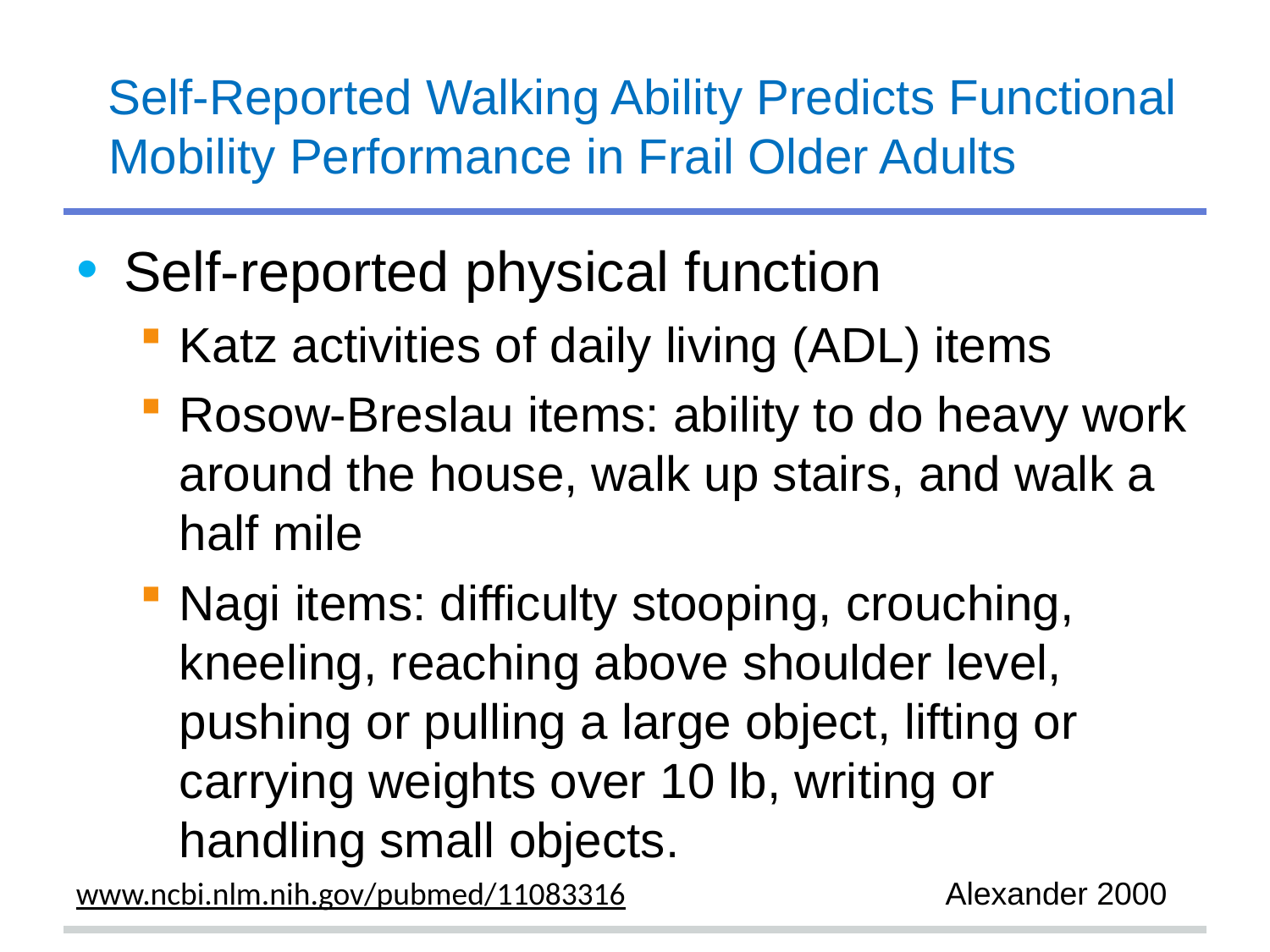

# Self-Reported Walking Ability Predicts Functional Mobility Performance in Frail Older Adults
Self-reported physical function
Katz activities of daily living (ADL) items
Rosow-Breslau items: ability to do heavy work around the house, walk up stairs, and walk a half mile
Nagi items: difficulty stooping, crouching, kneeling, reaching above shoulder level, pushing or pulling a large object, lifting or carrying weights over 10 lb, writing or handling small objects.
www.ncbi.nlm.nih.gov/pubmed/11083316
Alexander 2000